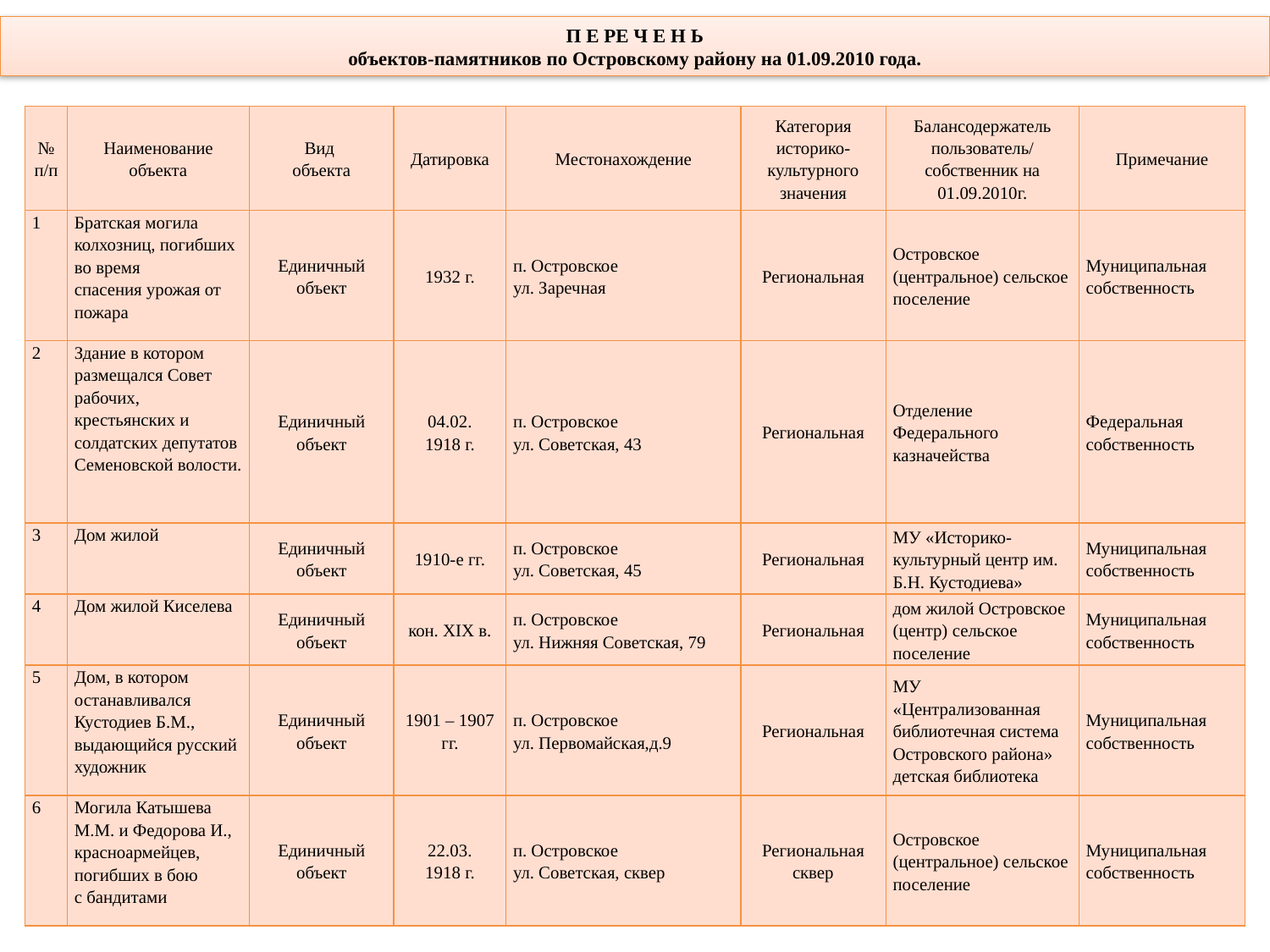

П Е РЕ Ч Е Н Ь
объектов-памятников по Островскому району на 01.09.2010 года.
| № п/п | Наименование объекта | Вид объекта | Датировка | Местонахождение | Категория историко- культурного значения | Балансодержатель пользователь/ собственник на 01.09.2010г. | Примечание |
| --- | --- | --- | --- | --- | --- | --- | --- |
| 1 | Братская могила колхозниц, погибших во время спасения урожая от пожара | Единичный объект | 1932 г. | п. Островское ул. Заречная | Региональная | Островское (центральное) сельское поселение | Муниципальная собственность |
| 2 | Здание в котором размещался Совет рабочих, крестьянских и солдатских депутатов Семеновской волости. | Единичный объект | 04.02. 1918 г. | п. Островское ул. Советская, 43 | Региональная | Отделение Федерального казначейства | Федеральная собственность |
| 3 | Дом жилой | Единичный объект | 1910-е гг. | п. Островское ул. Советская, 45 | Региональная | МУ «Историко-культурный центр им. Б.Н. Кустодиева» | Муниципальная собственность |
| 4 | Дом жилой Киселева | Единичный объект | кон. ХIХ в. | п. Островское ул. Нижняя Советская, 79 | Региональная | дом жилой Островское (центр) сельское поселение | Муниципальная собственность |
| 5 | Дом, в котором останавливался Кустодиев Б.М., выдающийся русский художник | Единичный объект | 1901 – 1907 гг. | п. Островское ул. Первомайская,д.9 | Региональная | МУ «Централизованная библиотечная система Островского района» детская библиотека | Муниципальная собственность |
| 6 | Могила Катышева М.М. и Федорова И., красноармейцев, погибших в бою с бандитами | Единичный объект | 22.03. 1918 г. | п. Островское ул. Советская, сквер | Региональная сквер | Островское (центральное) сельское поселение | Муниципальная собственность |